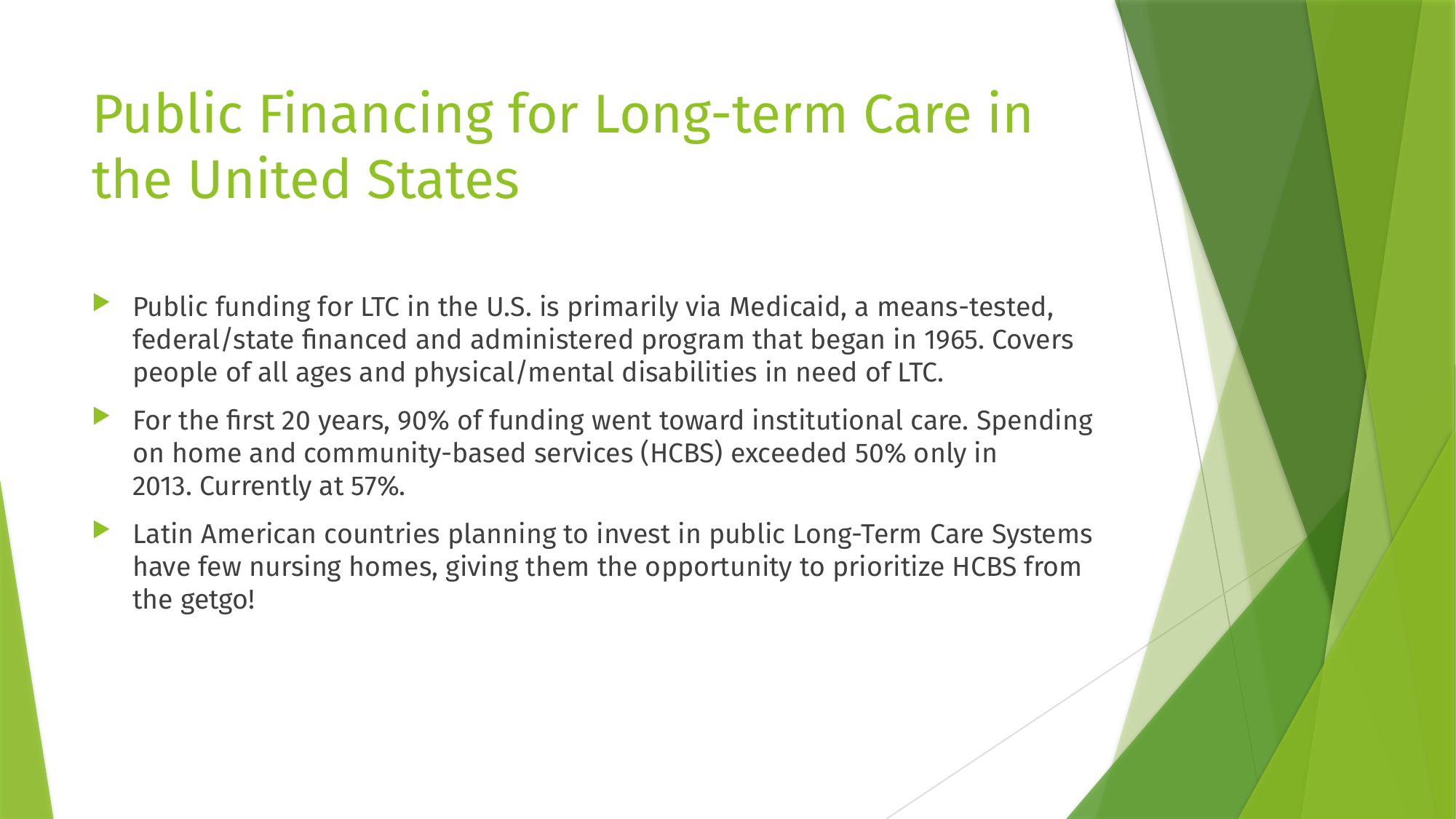

# Public Financing for Long-term Care in the United States
Public funding for LTC in the U.S. is primarily via Medicaid, a means-tested, federal/state financed and administered program that began in 1965. Covers people of all ages and physical/mental disabilities in need of LTC.
For the first 20 years, 90% of funding went toward institutional care. Spending on home and community-based services (HCBS) exceeded 50% only in 2013. Currently at 57%.
Latin American countries planning to invest in public Long-Term Care Systems have few nursing homes, giving them the opportunity to prioritize HCBS from the getgo!